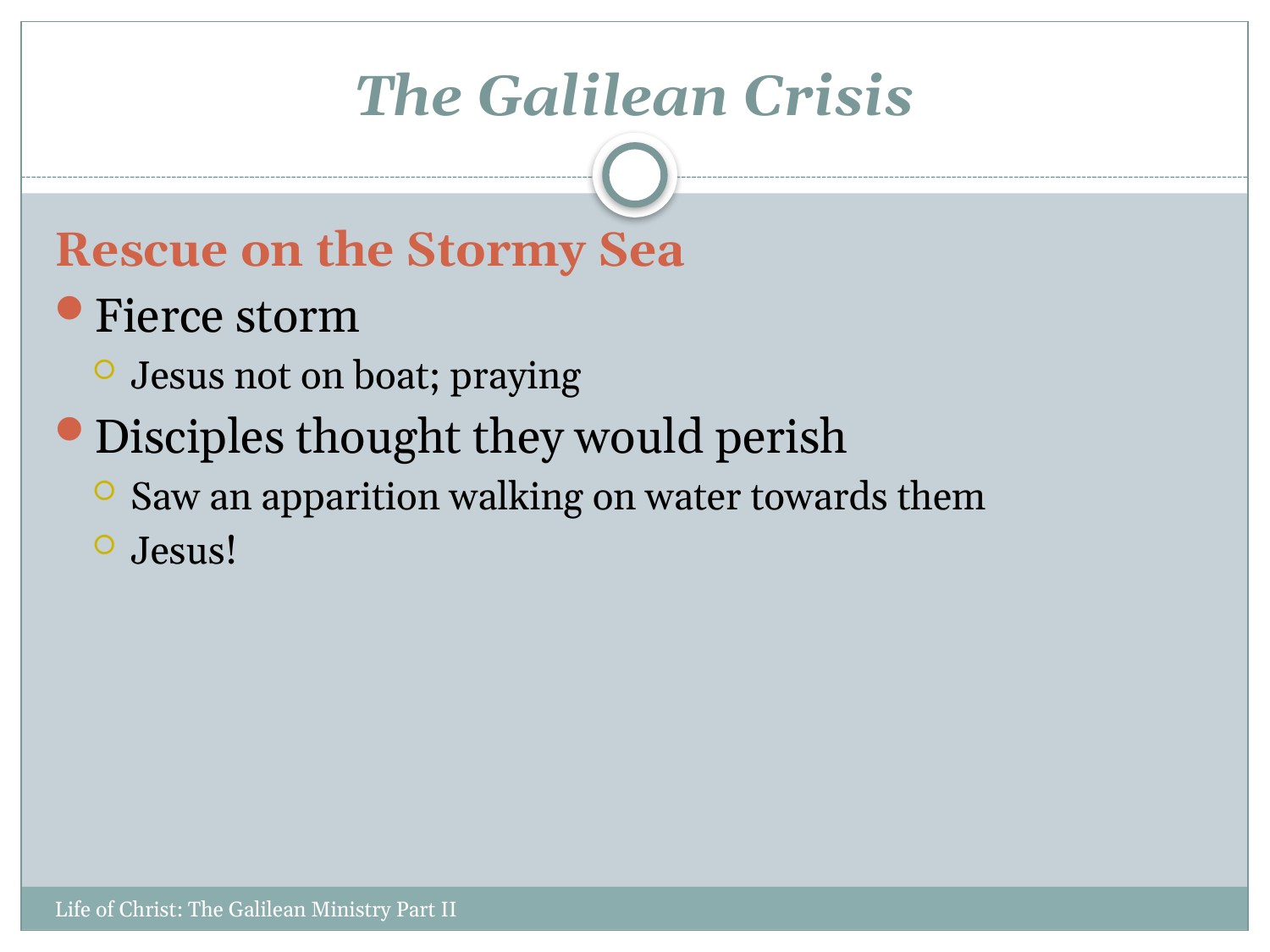

# The Galilean Crisis
Rescue on the Stormy Sea
Fierce storm
Jesus not on boat; praying
Disciples thought they would perish
Saw an apparition walking on water towards them
Jesus!

Life of Christ: The Galilean Ministry Part II